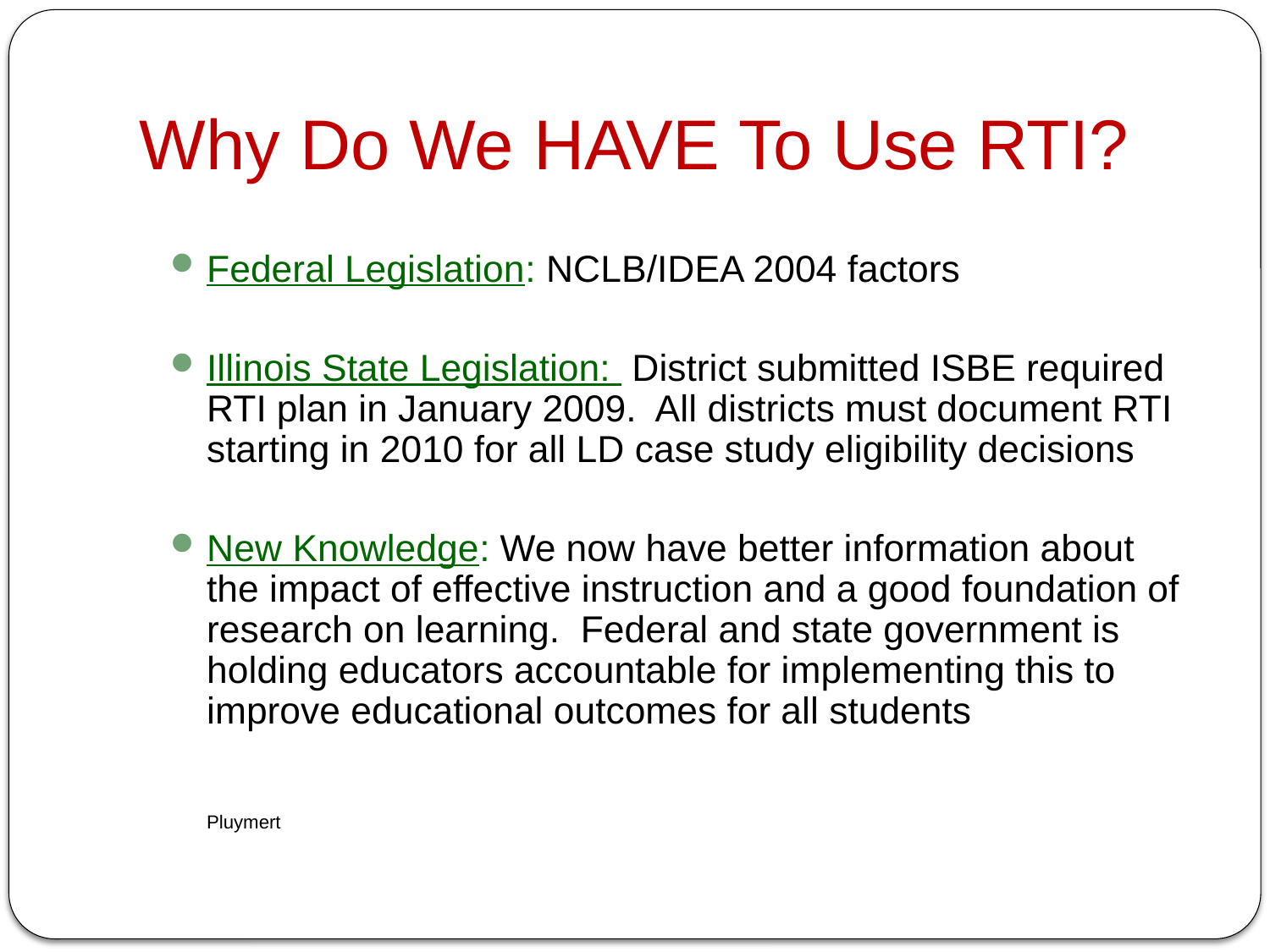

# Why Do We HAVE To Use RTI?
Federal Legislation: NCLB/IDEA 2004 factors

Illinois State Legislation:  District submitted ISBE required RTI plan in January 2009.  All districts must document RTI starting in 2010 for all LD case study eligibility decisions

New Knowledge: We now have better information about  the impact of effective instruction and a good foundation of research on learning.  Federal and state government is holding educators accountable for implementing this to improve educational outcomes for all students

								Pluymert